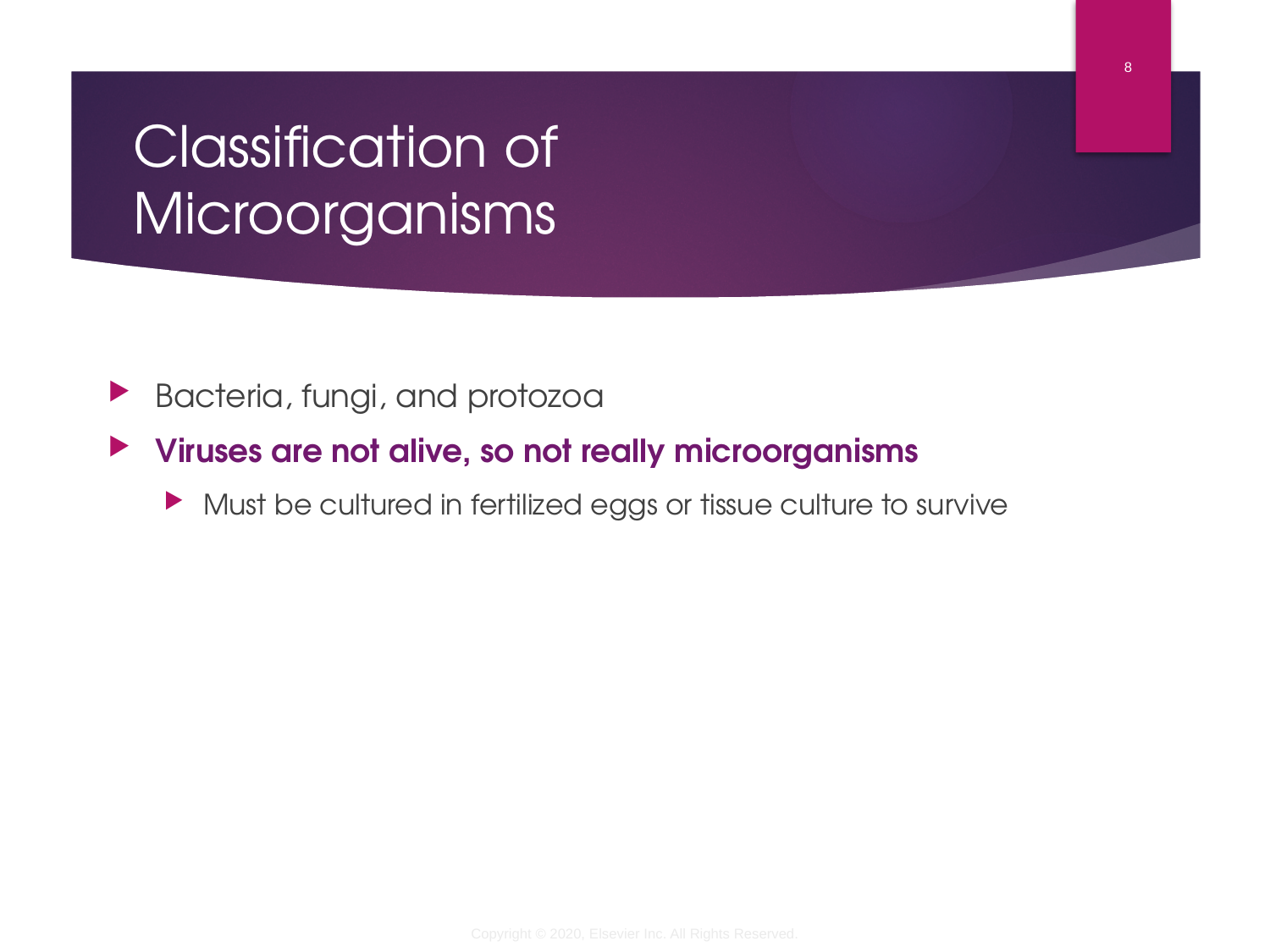

8

# Classification of Microorganisms
Bacteria, fungi, and protozoa
Viruses are not alive, so not really microorganisms
Must be cultured in fertilized eggs or tissue culture to survive